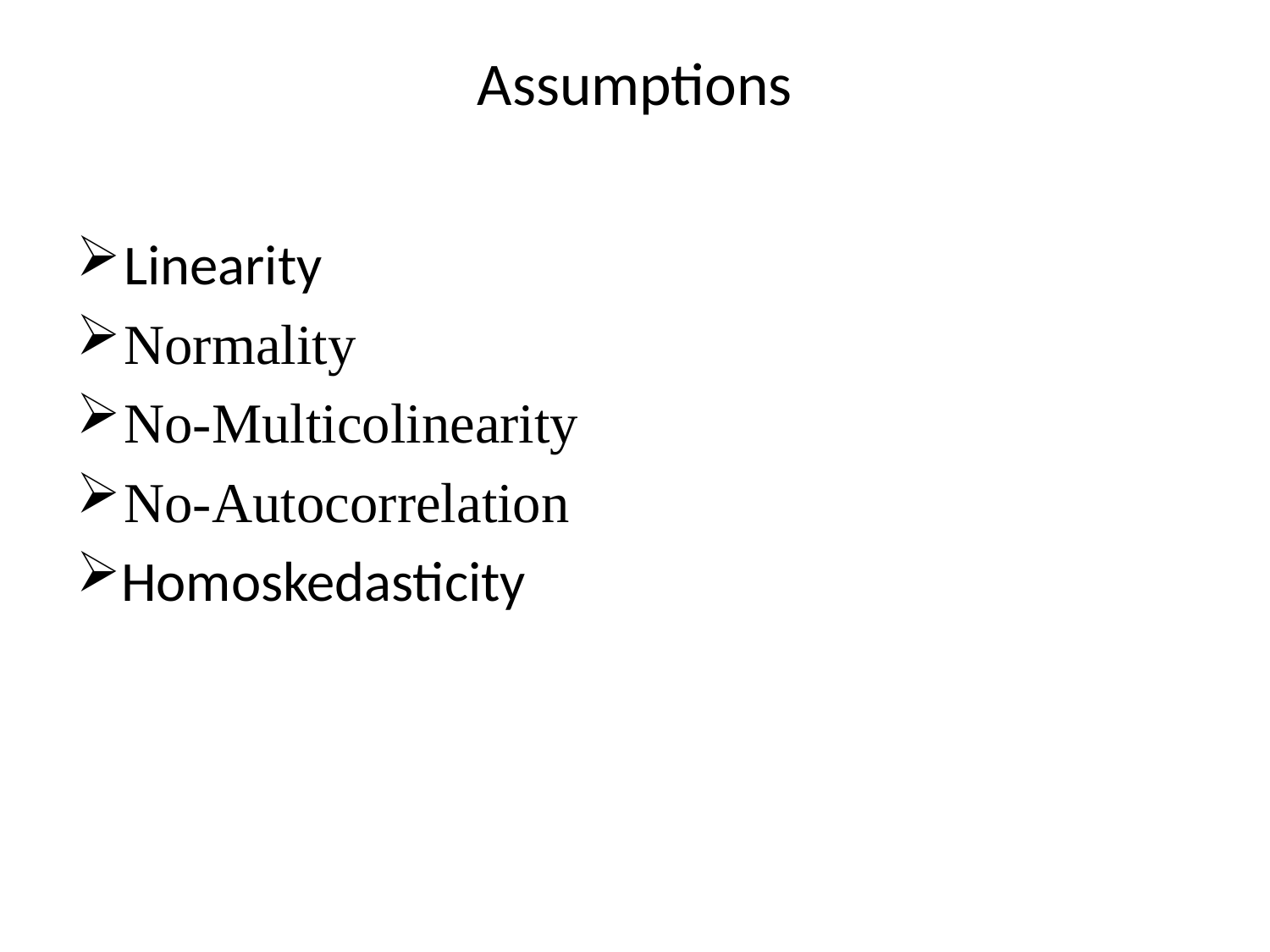

# Assumptions
Linearity
Normality
No-Multicolinearity
No-Autocorrelation
Homoskedasticity